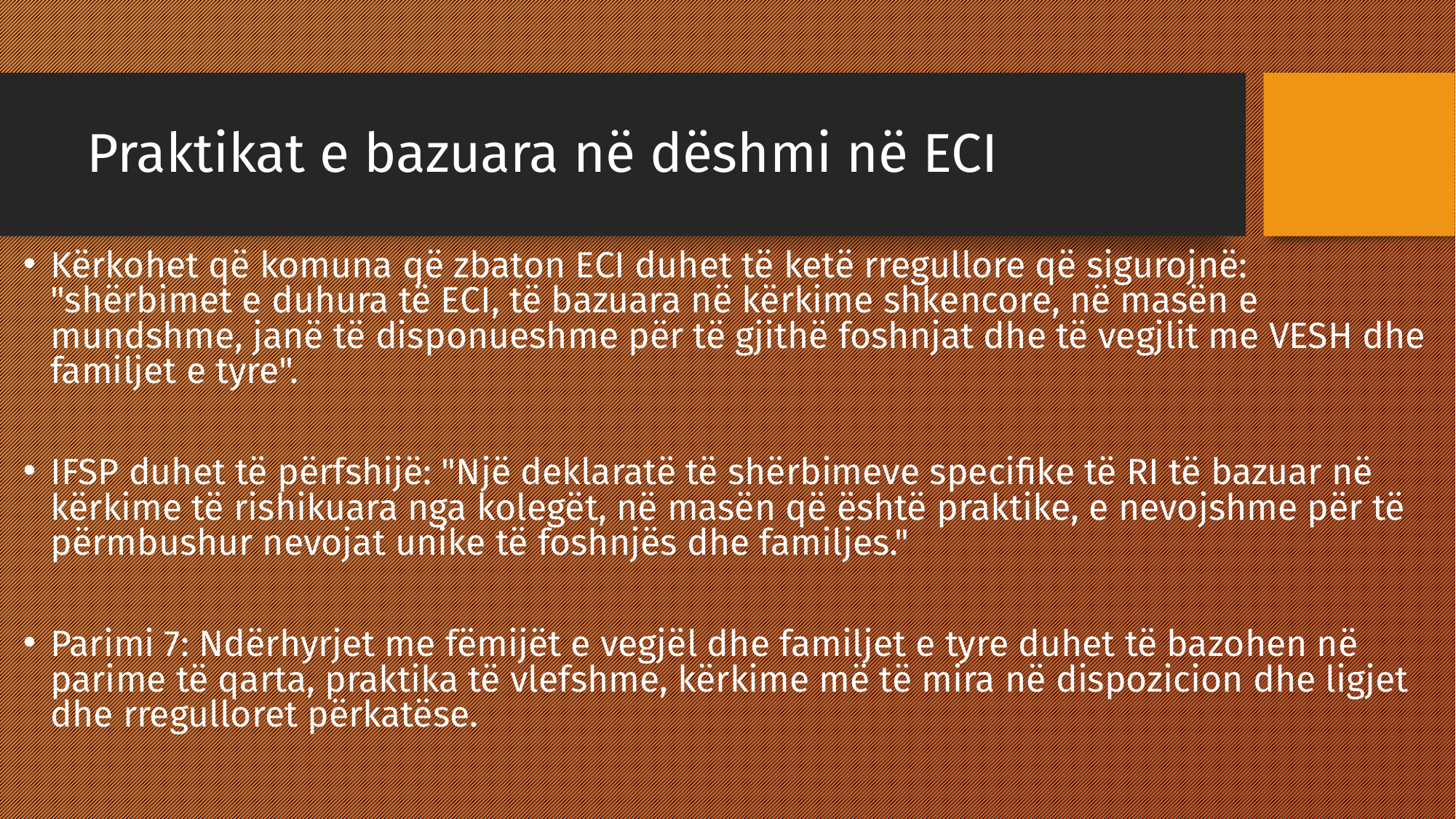

# Praktikat e bazuara në dëshmi në ECI
Kërkohet që komuna që zbaton ECI duhet të ketë rregullore që sigurojnë: "shërbimet e duhura të ECI, të bazuara në kërkime shkencore, në masën e mundshme, janë të disponueshme për të gjithë foshnjat dhe të vegjlit me VESH dhe familjet e tyre".

IFSP duhet të përfshijë: "Një deklaratë të shërbimeve specifike të RI të bazuar në kërkime të rishikuara nga kolegët, në masën që është praktike, e nevojshme për të përmbushur nevojat unike të foshnjës dhe familjes."

Parimi 7: Ndërhyrjet me fëmijët e vegjël dhe familjet e tyre duhet të bazohen në parime të qarta, praktika të vlefshme, kërkime më të mira në dispozicion dhe ligjet dhe rregulloret përkatëse.